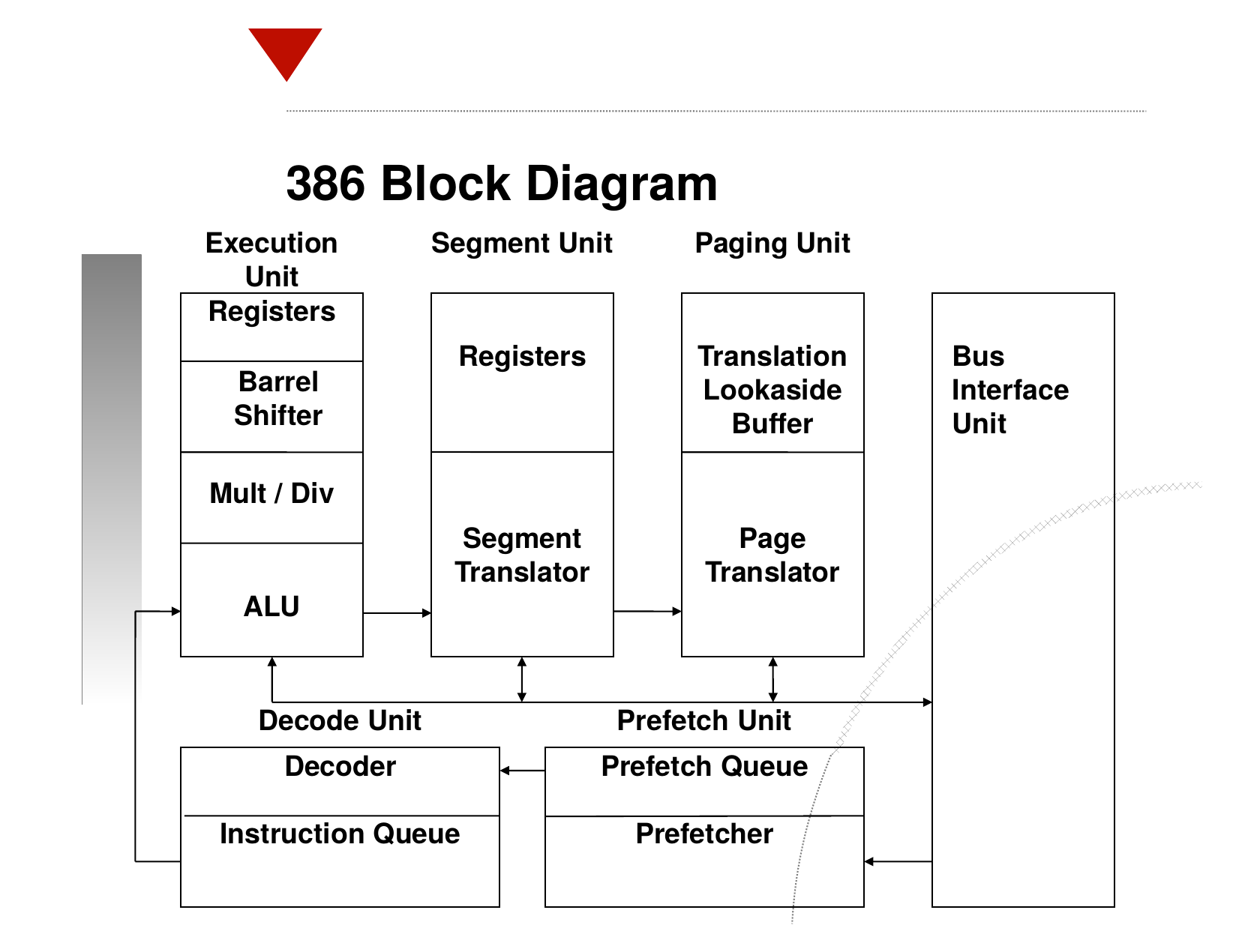

386 Block Diagram
Execution Unit
Segment Unit
Paging Unit

Registers

Registers
Translation Lookaside Buffer
Bus Interface Unit

Barrel Shifter

Mult / Div
Segment Translator
Page Translator

ALU

Decode Unit

Prefetch Unit

Decoder

Prefetch Queue

Instruction Queue

Prefetcher